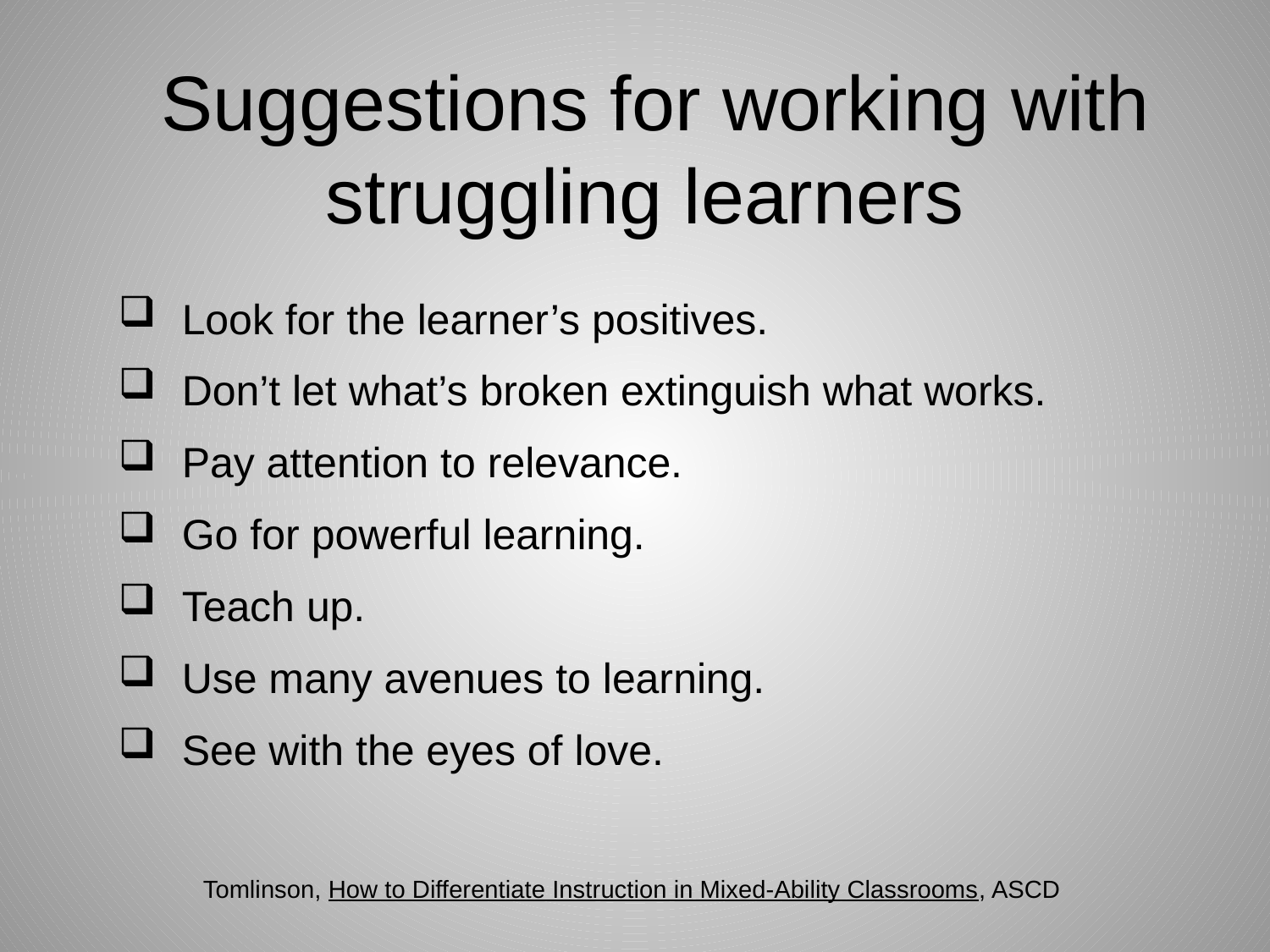

Suggestions for working with struggling learners
Look for the learner’s positives.
Don’t let what’s broken extinguish what works.
Pay attention to relevance.
Go for powerful learning.
Teach up.
Use many avenues to learning.
See with the eyes of love.

Tomlinson, How to Differentiate Instruction in Mixed-Ability Classrooms, ASCD